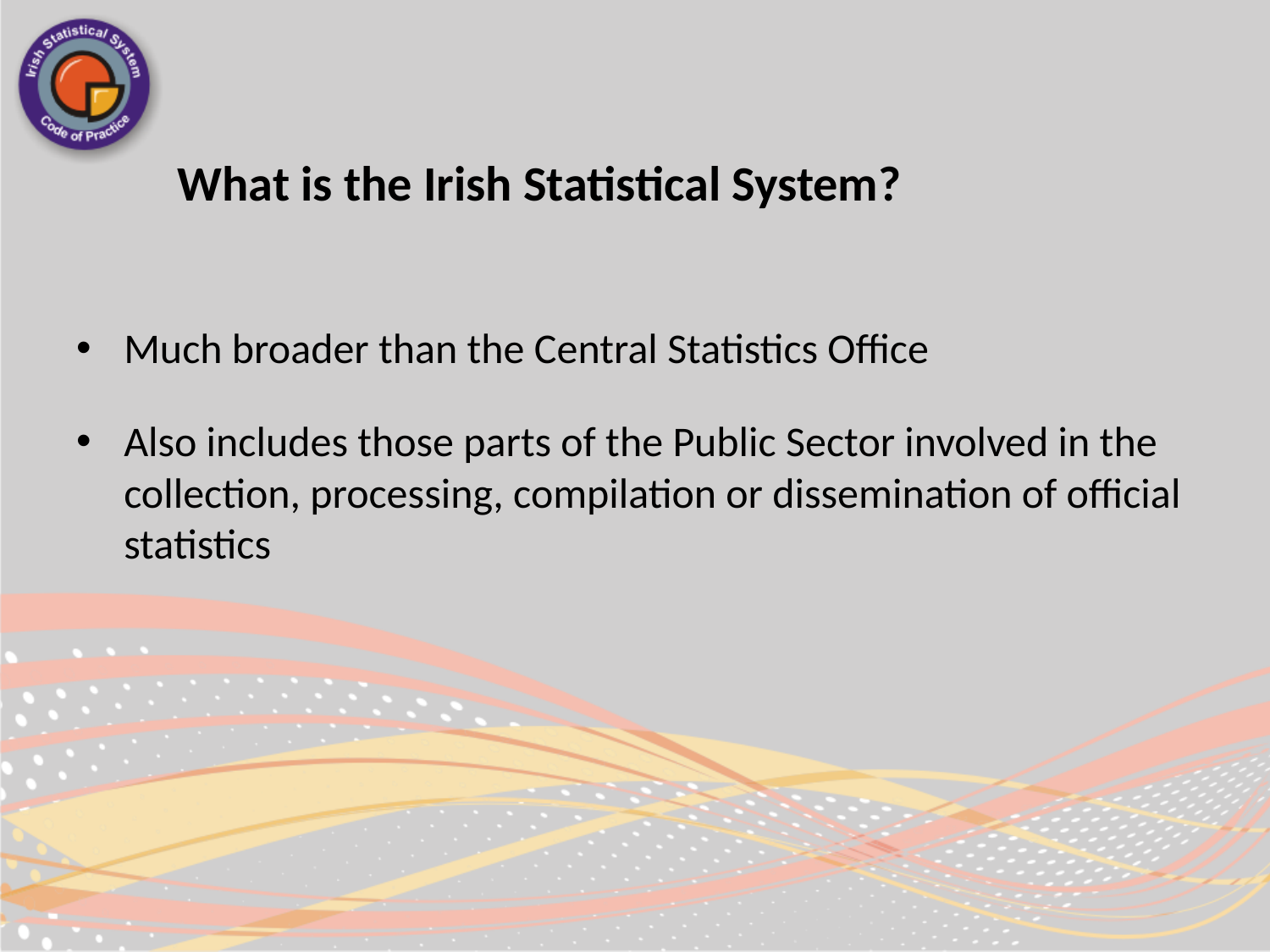

# What is the Irish Statistical System?

Much broader than the Central Statistics Office
Also includes those parts of the Public Sector involved in the collection, processing, compilation or dissemination of official statistics